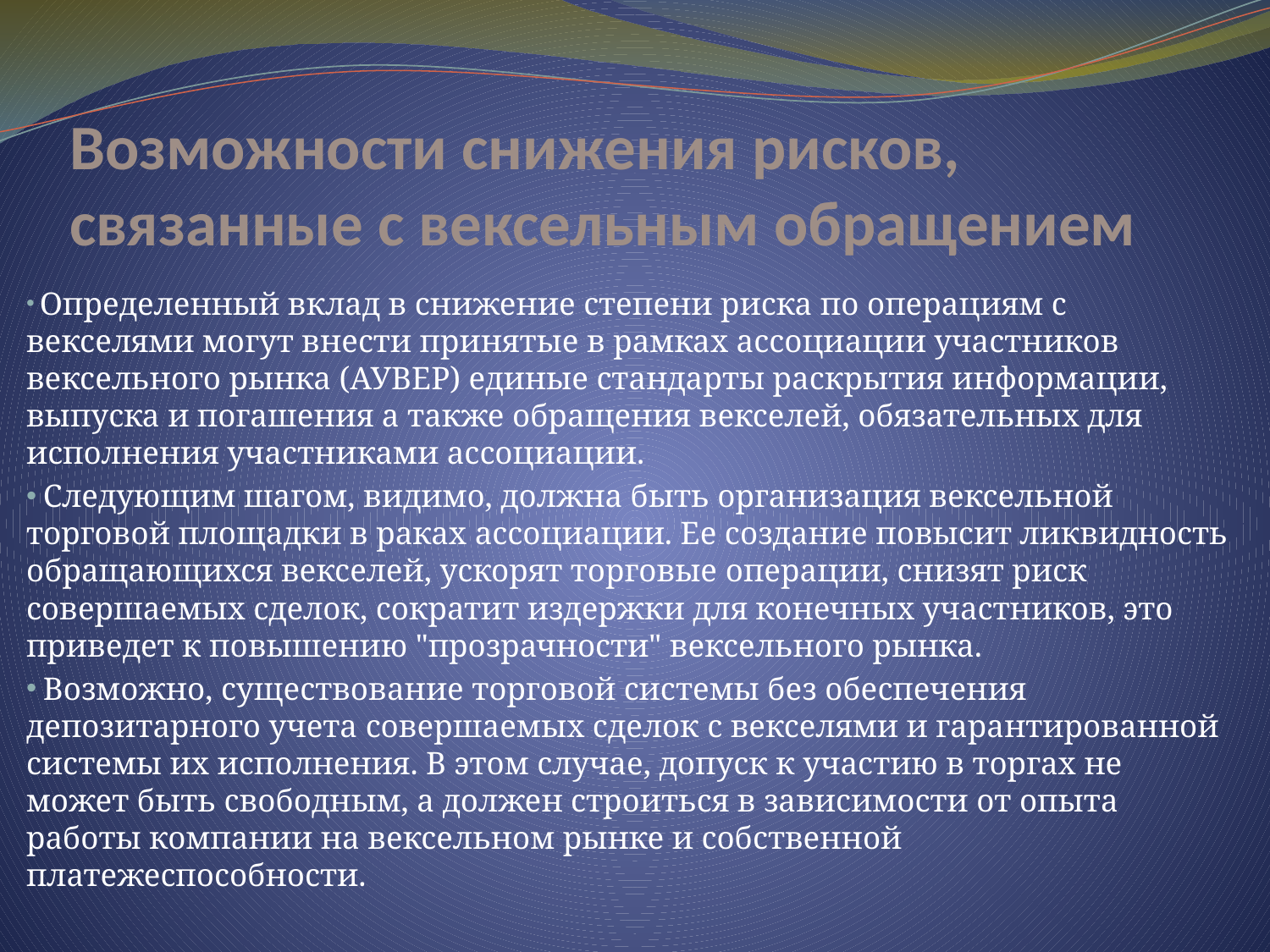

# Возможности снижения рисков, связанные с вексельным обращением
 Определенный вклад в снижение степени риска по операциям с векселями могут внести принятые в рамках ассоциации участников вексельного рынка (АУВЕР) единые стандарты раскрытия информации, выпуска и погашения а также обращения векселей, обязательных для исполнения участниками ассоциации.
 Следующим шагом, видимо, должна быть организация вексельной торговой площадки в раках ассоциации. Ее создание повысит ликвидность обращающихся векселей, ускорят торговые операции, снизят риск совершаемых сделок, сократит издержки для конечных участников, это приведет к повышению "прозрачности" вексельного рынка.
 Возможно, существование торговой системы без обеспечения депозитарного учета совершаемых сделок с векселями и гарантированной системы их исполнения. В этом случае, допуск к участию в торгах не может быть свободным, а должен строиться в зависимости от опыта работы компании на вексельном рынке и собственной платежеспособности.